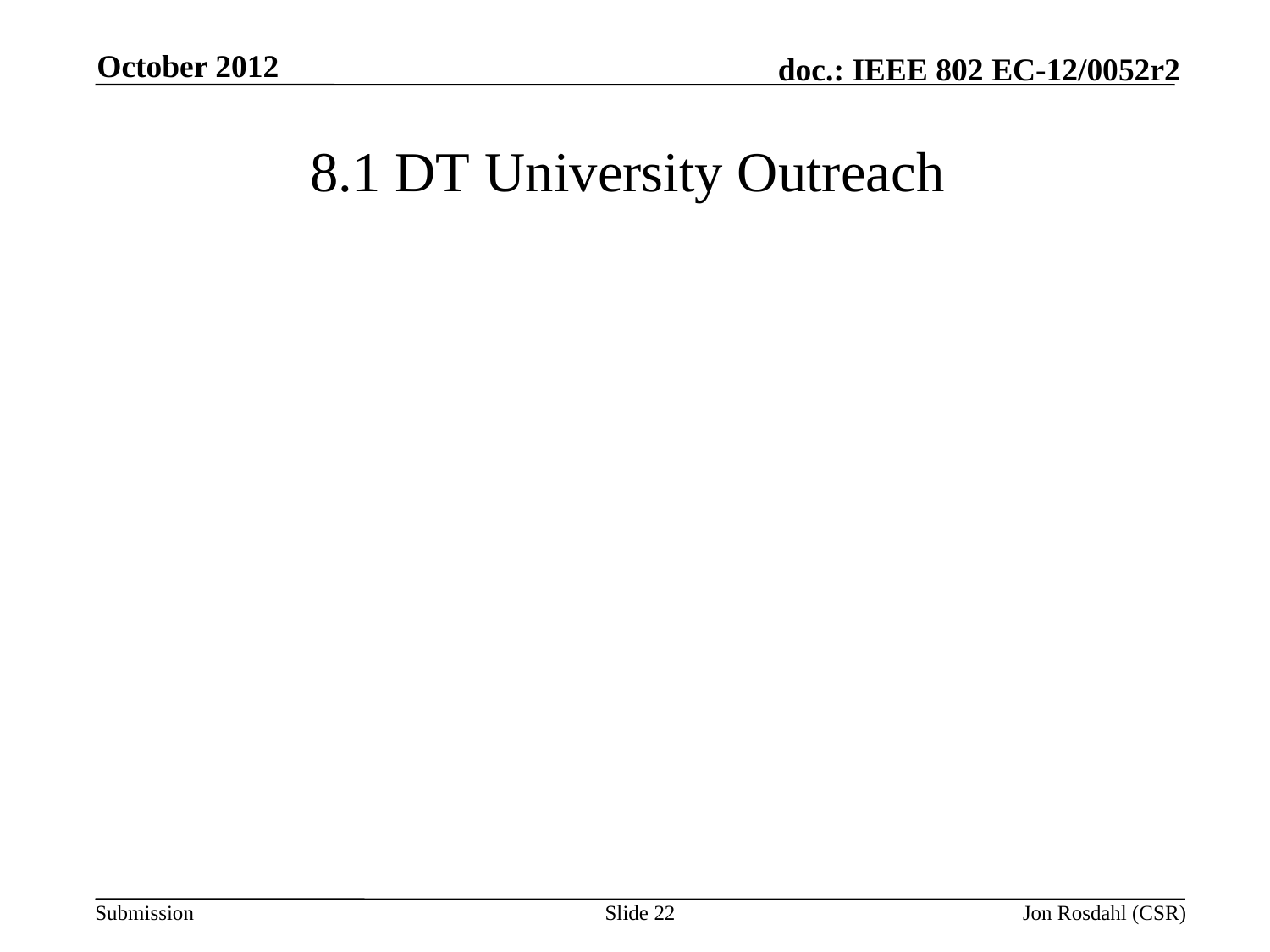

October 2012
# 8.1 DT University Outreach

Slide 22
Jon Rosdahl (CSR)